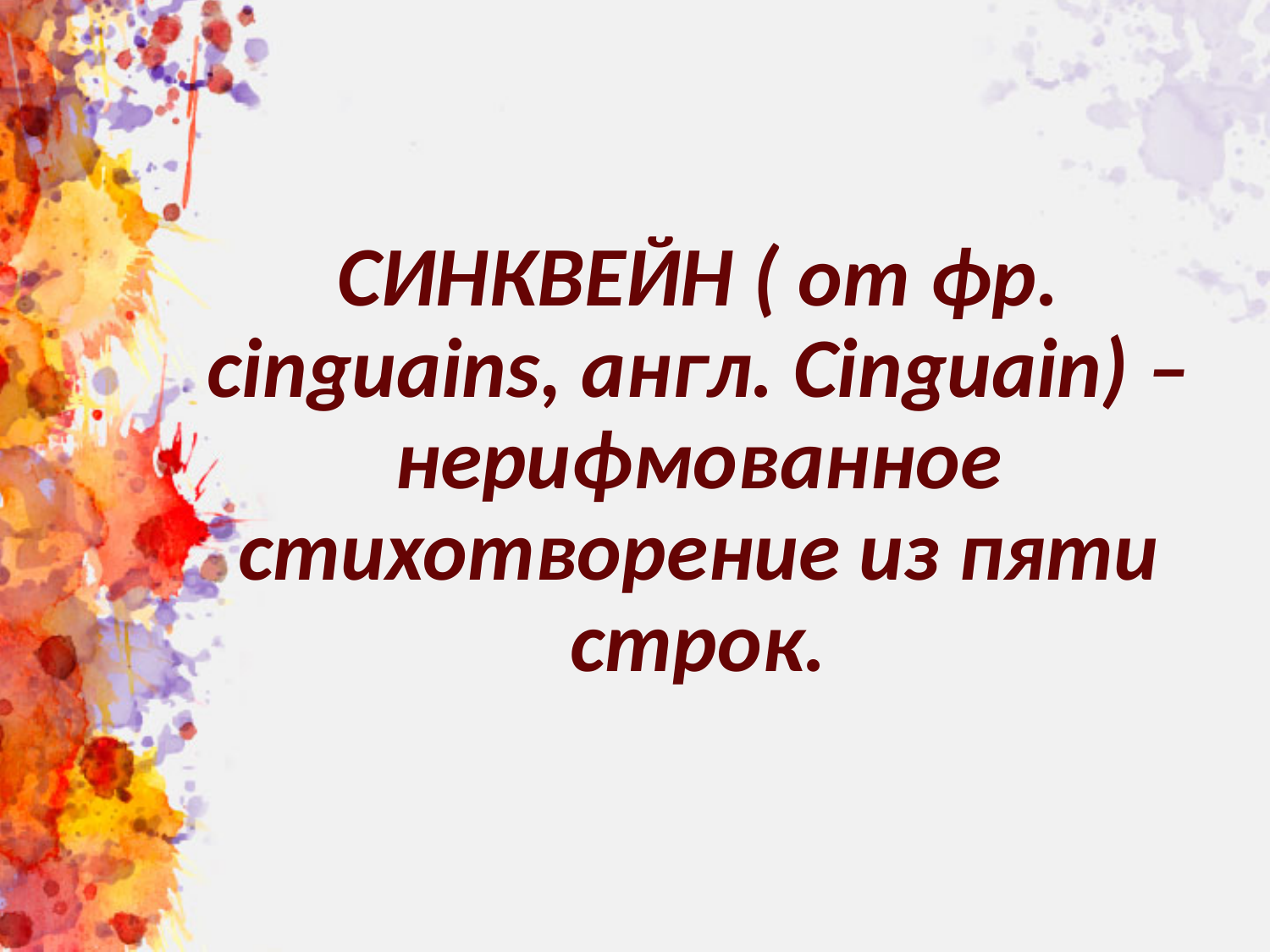

# СИНКВЕЙН ( от фр. cinguains, англ. Cinguain) – нерифмованное стихотворение из пяти строк.